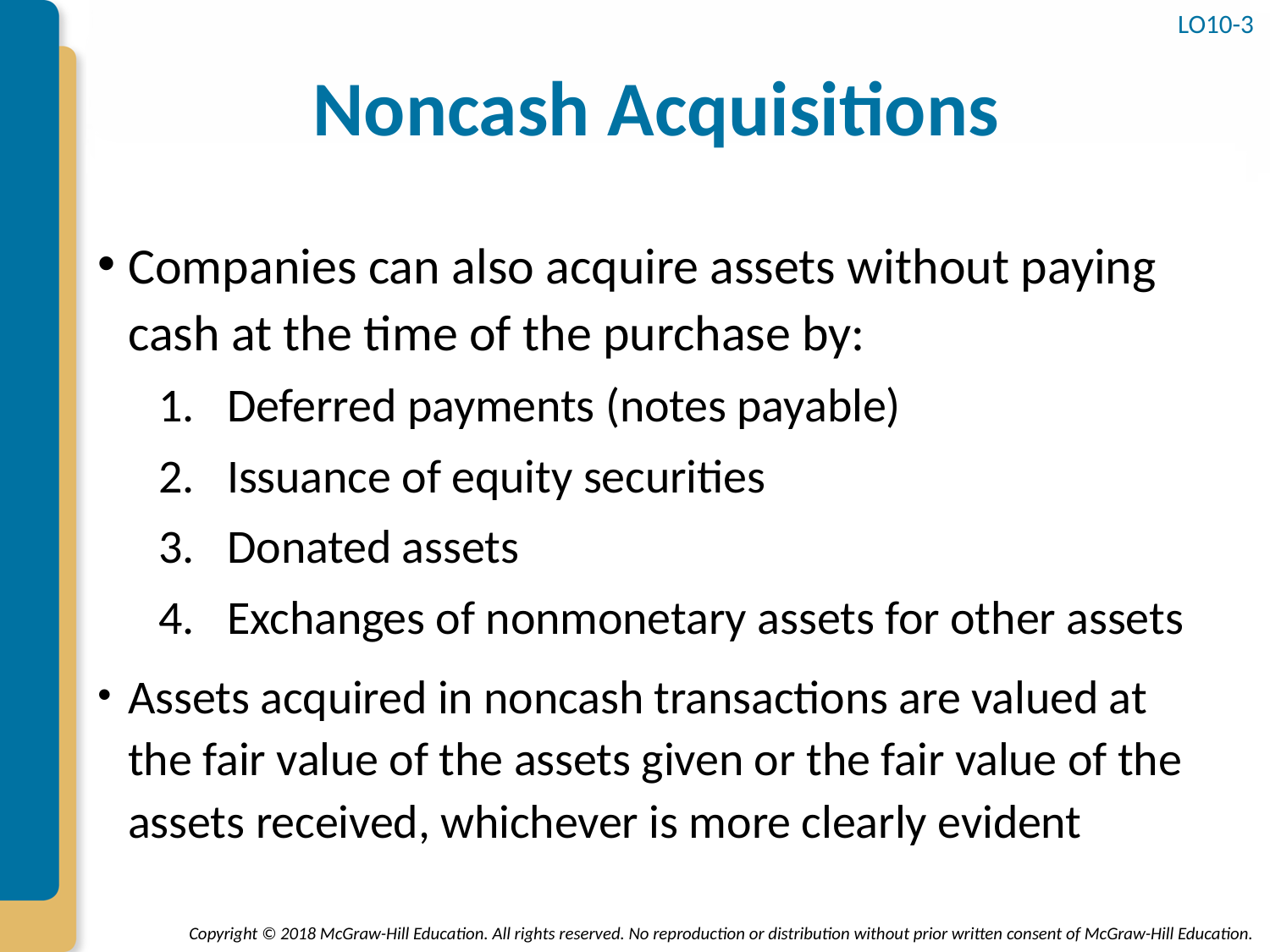

LO10-3
# Noncash Acquisitions
Companies can also acquire assets without paying cash at the time of the purchase by:
Deferred payments (notes payable)
Issuance of equity securities
Donated assets
Exchanges of nonmonetary assets for other assets
Assets acquired in noncash transactions are valued at the fair value of the assets given or the fair value of the assets received, whichever is more clearly evident